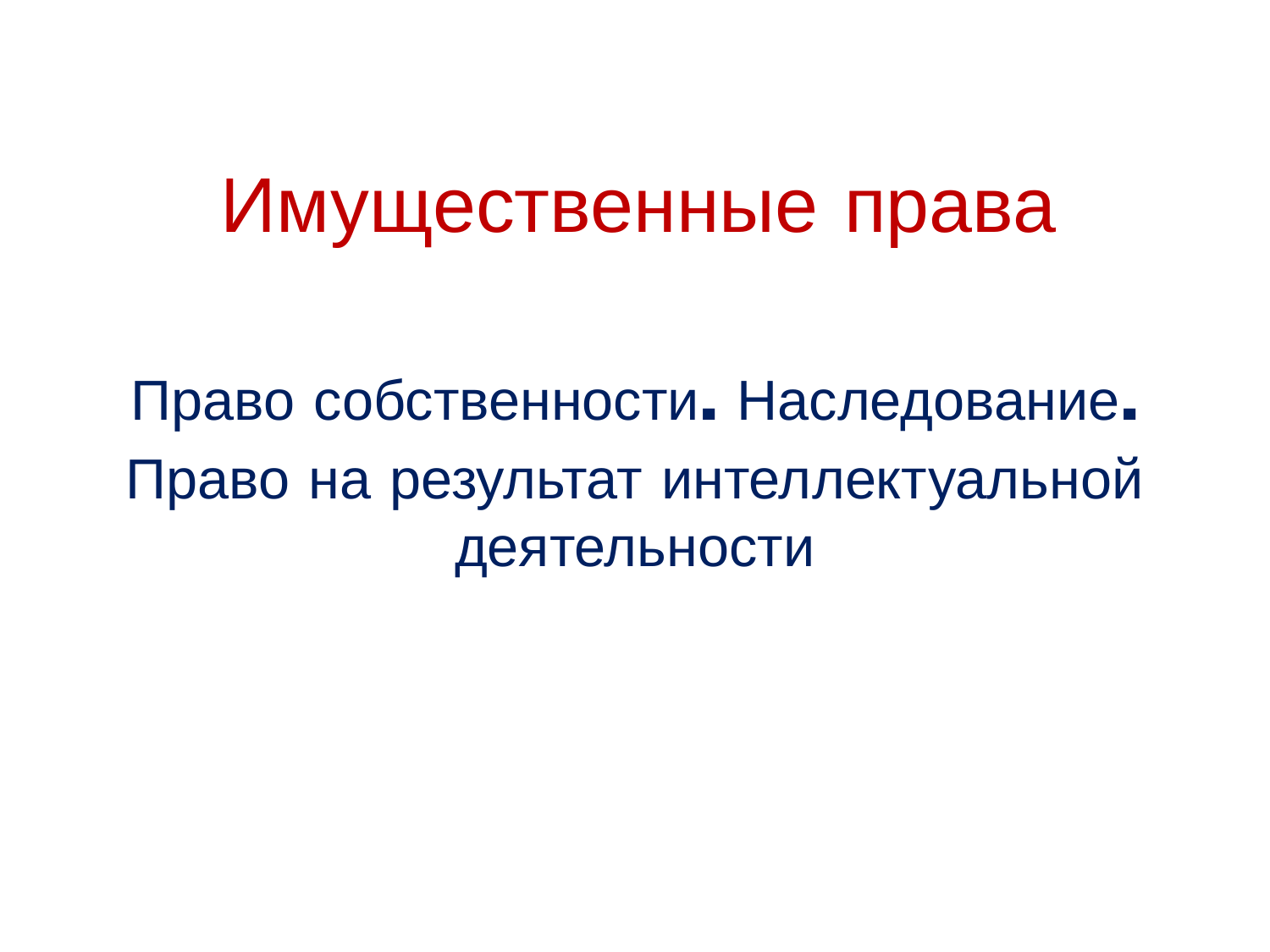

# Имущественные права
Право собственности. Наследование.
Право на результат интеллектуальной деятельности